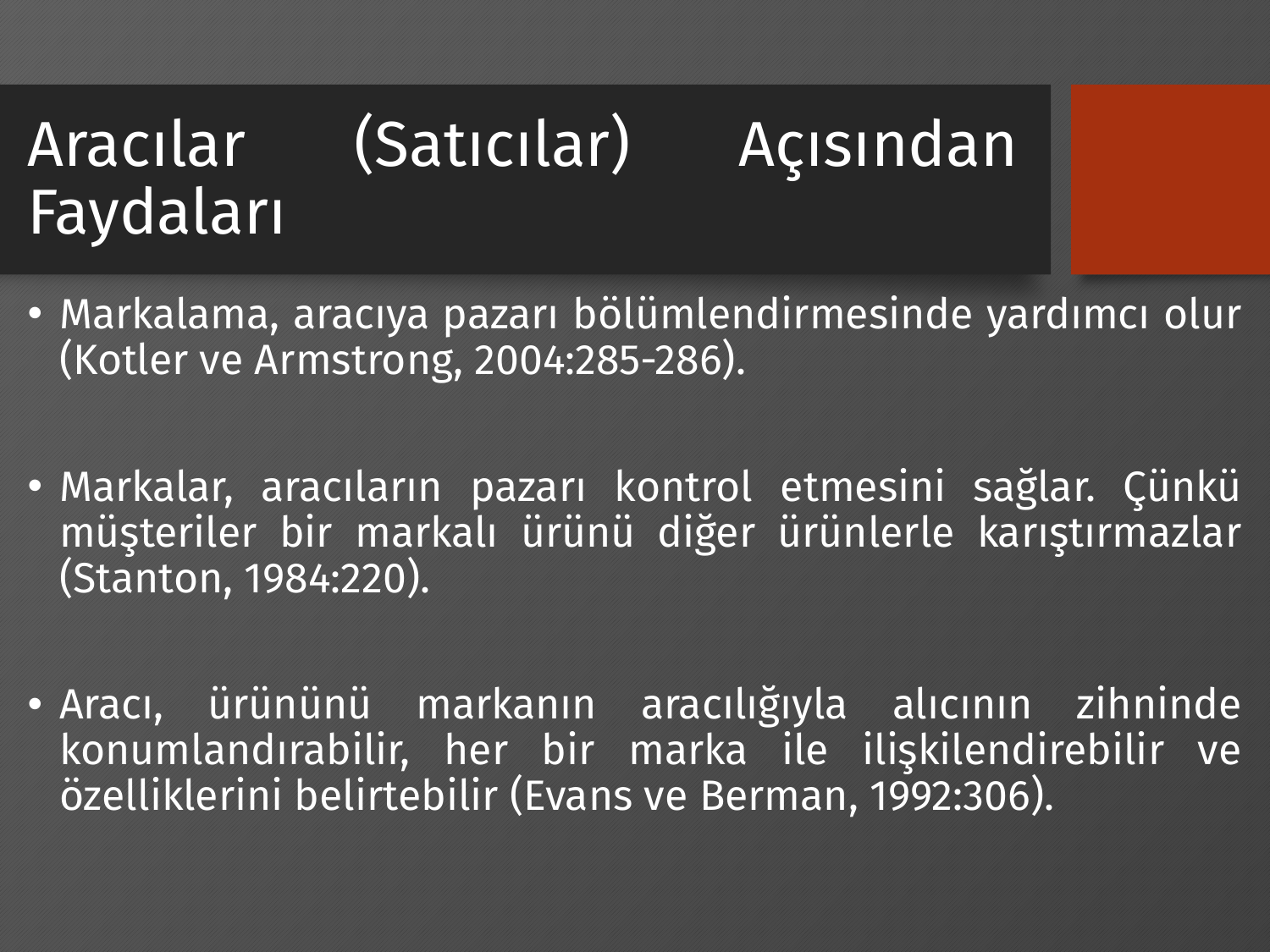

# Aracılar (Satıcılar) Açısından Faydaları
Markalama, aracıya pazarı bölümlendirmesinde yardımcı olur (Kotler ve Armstrong, 2004:285-286).

Markalar, aracıların pazarı kontrol etmesini sağlar. Çünkü müşteriler bir markalı ürünü diğer ürünlerle karıştırmazlar (Stanton, 1984:220).

Aracı, ürününü markanın aracılığıyla alıcının zihninde konumlandırabilir, her bir marka ile ilişkilendirebilir ve özelliklerini belirtebilir (Evans ve Berman, 1992:306).